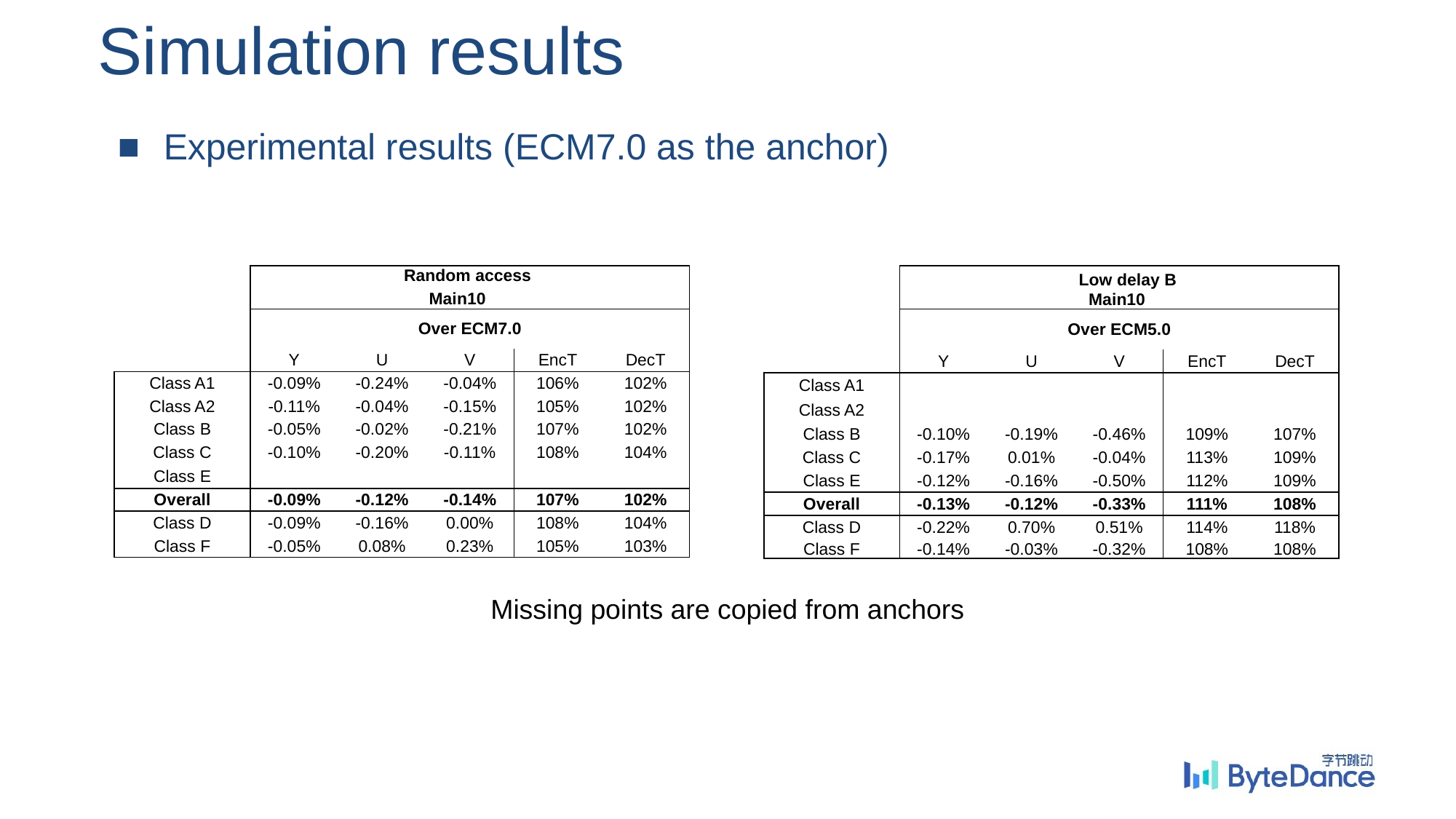

# Simulation results
Experimental results (ECM7.0 as the anchor)

|  | Random access Main10 |  | Random access Main10 |  |  |
| --- | --- | --- | --- | --- | --- |
|  | Over ECM7.0 |  | Over ECM5.0 |  |  |
|  | Y | U | V | EncT | DecT |
| Class A1 | -0.09% | -0.24% | -0.04% | 106% | 102% |
| Class A2 | -0.11% | -0.04% | -0.15% | 105% | 102% |
| Class B | -0.05% | -0.02% | -0.21% | 107% | 102% |
| Class C | -0.10% | -0.20% | -0.11% | 108% | 104% |
| Class E |  |  |  |  |  |
| Overall | -0.09% | -0.12% | -0.14% | 107% | 102% |
| Class D | -0.09% | -0.16% | 0.00% | 108% | 104% |
| Class F | -0.05% | 0.08% | 0.23% | 105% | 103% |
|  | Low delay B Main10 |  | Low delay B Main10 |  |  |
| --- | --- | --- | --- | --- | --- |
|  | Over ECM5.0 |  | Over ECM5.0 |  |  |
|  | Y | U | V | EncT | DecT |
| Class A1 |  |  |  |  |  |
| Class A2 |  |  |  |  |  |
| Class B | -0.10% | -0.19% | -0.46% | 109% | 107% |
| Class C | -0.17% | 0.01% | -0.04% | 113% | 109% |
| Class E | -0.12% | -0.16% | -0.50% | 112% | 109% |
| Overall | -0.13% | -0.12% | -0.33% | 111% | 108% |
| Class D | -0.22% | 0.70% | 0.51% | 114% | 118% |
| Class F | -0.14% | -0.03% | -0.32% | 108% | 108% |
Missing points are copied from anchors